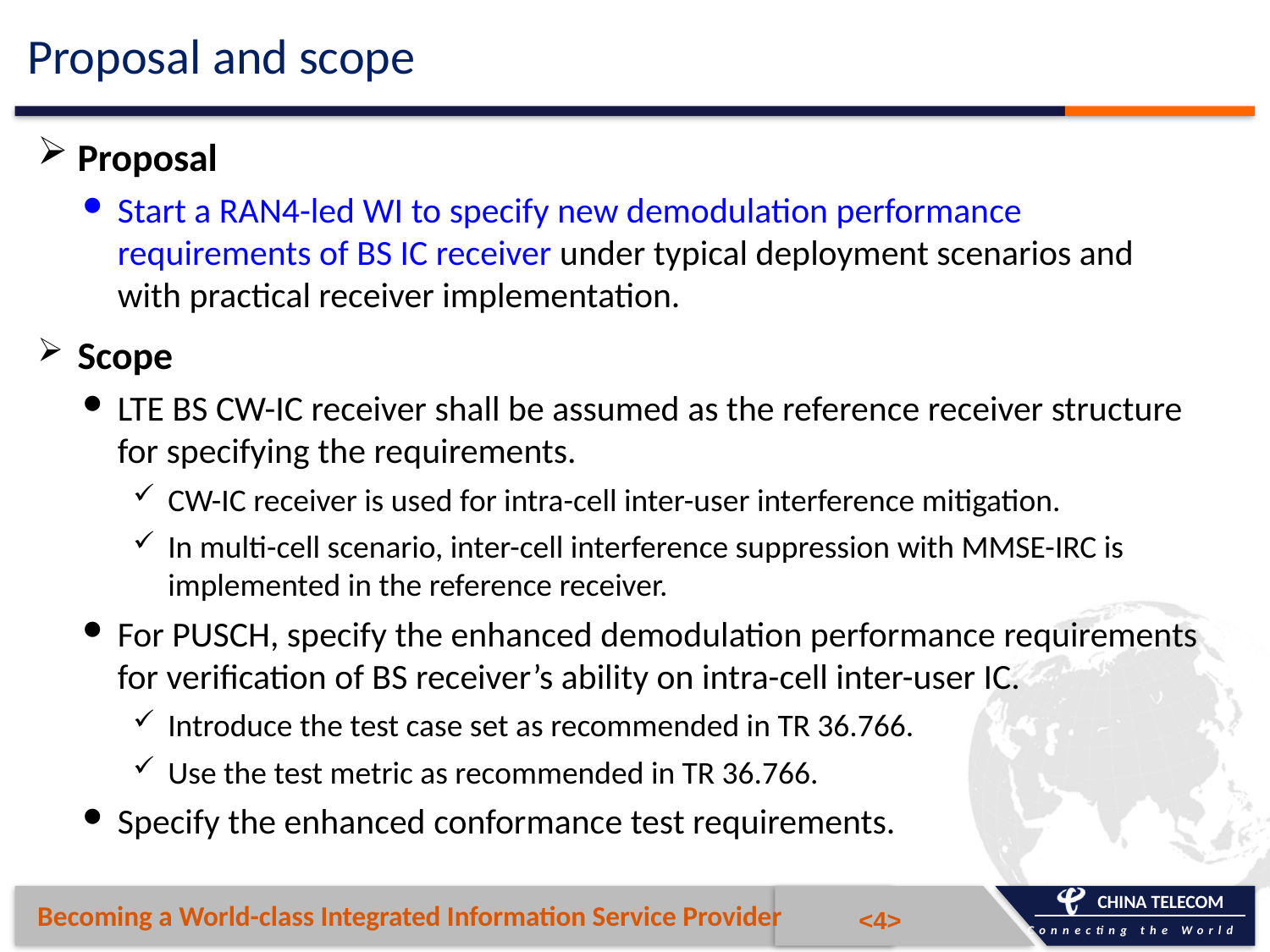

# Proposal and scope
Proposal
Start a RAN4-led WI to specify new demodulation performance requirements of BS IC receiver under typical deployment scenarios and with practical receiver implementation.
Scope
LTE BS CW-IC receiver shall be assumed as the reference receiver structure for specifying the requirements.
CW-IC receiver is used for intra-cell inter-user interference mitigation.
In multi-cell scenario, inter-cell interference suppression with MMSE-IRC is implemented in the reference receiver.
For PUSCH, specify the enhanced demodulation performance requirements for verification of BS receiver’s ability on intra-cell inter-user IC.
Introduce the test case set as recommended in TR 36.766.
Use the test metric as recommended in TR 36.766.
Specify the enhanced conformance test requirements.